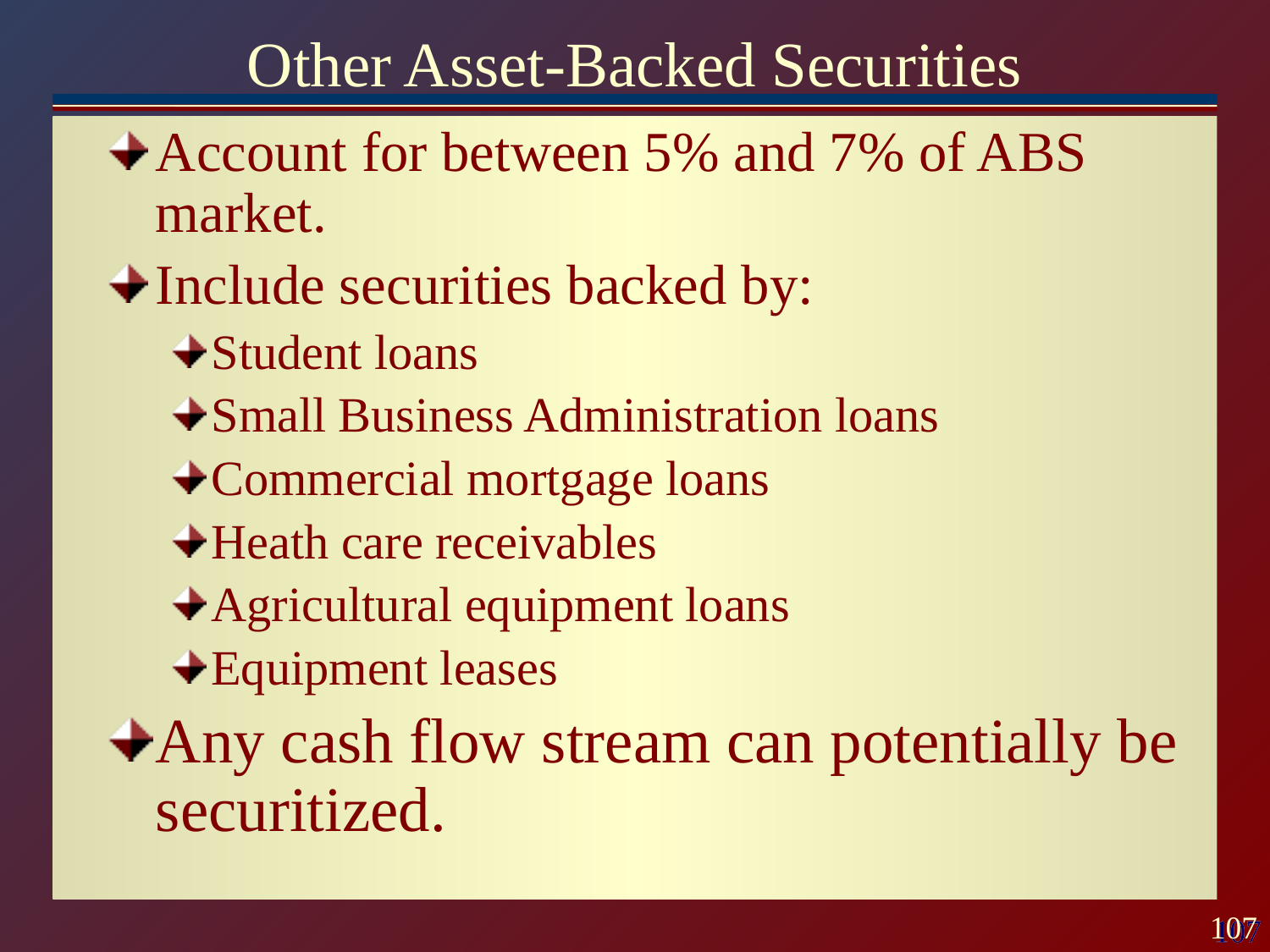

# Other Asset-Backed Securities
Account for between 5% and 7% of ABS market.
Include securities backed by:
Student loans
Small Business Administration loans
Commercial mortgage loans
Heath care receivables
Agricultural equipment loans
Equipment leases
Any cash flow stream can potentially be securitized.